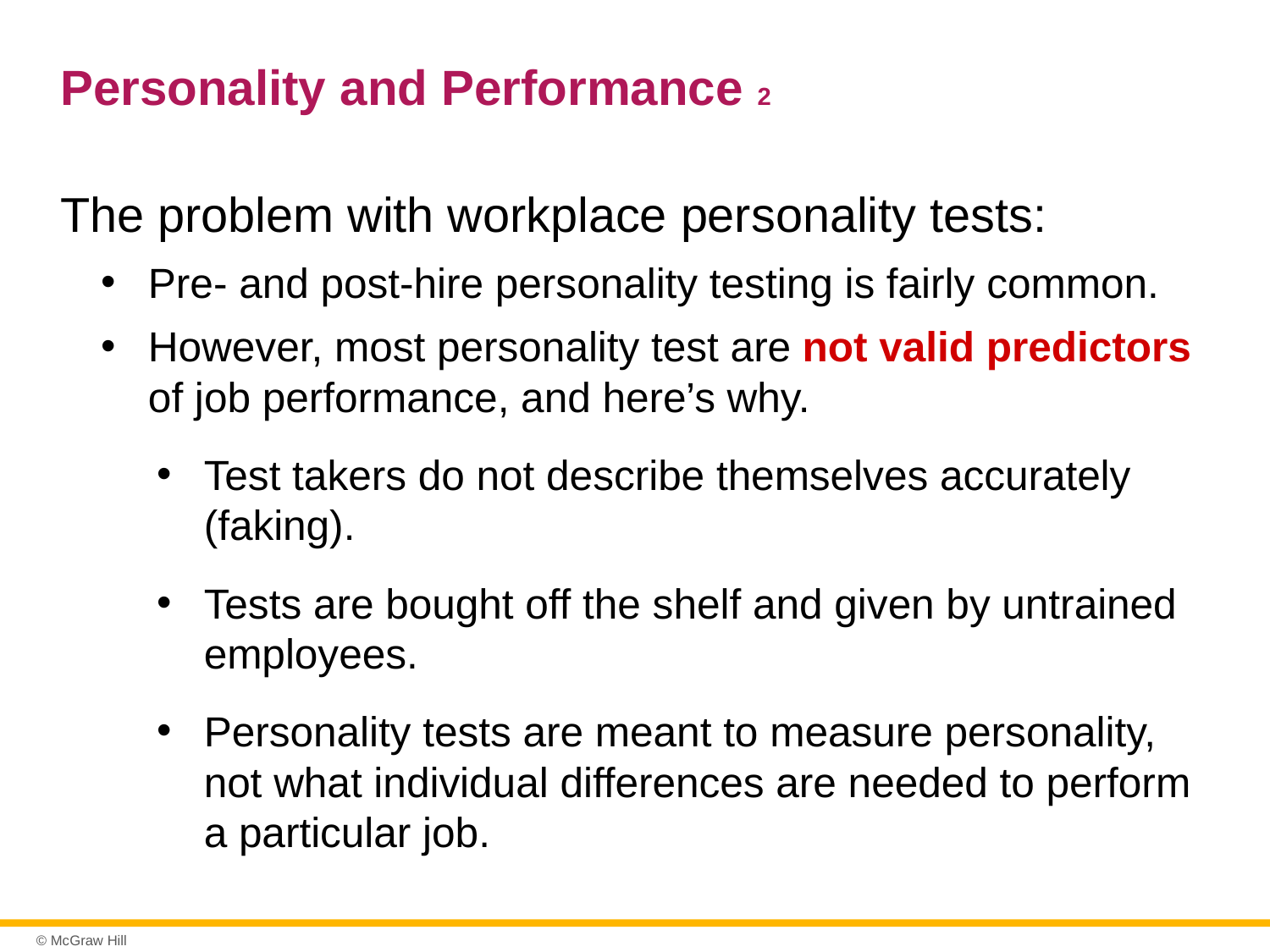

# Personality and Performance 2
The problem with workplace personality tests:
Pre- and post-hire personality testing is fairly common.
However, most personality test are not valid predictors of job performance, and here’s why.
Test takers do not describe themselves accurately (faking).
Tests are bought off the shelf and given by untrained employees.
Personality tests are meant to measure personality, not what individual differences are needed to perform a particular job.